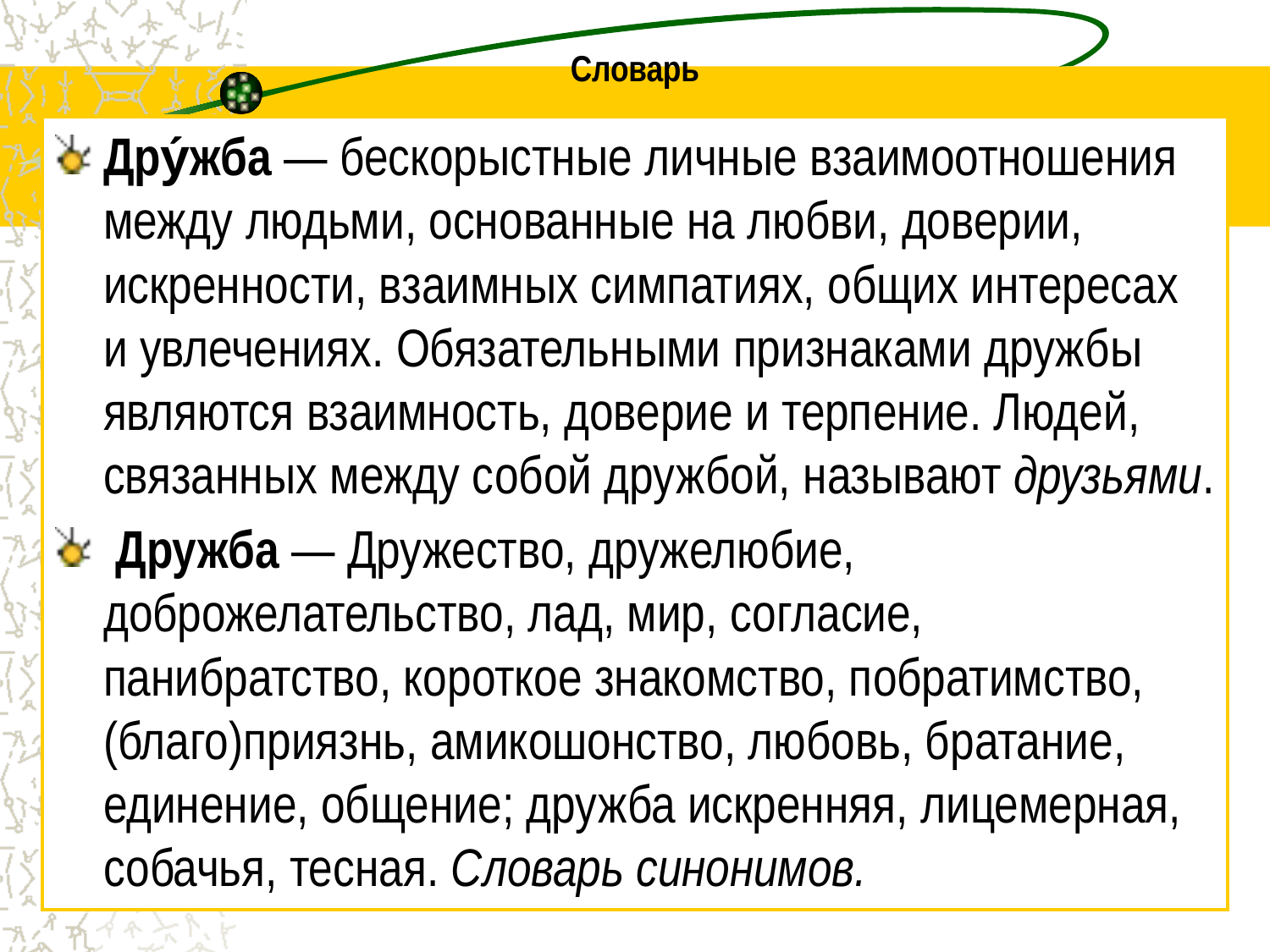

# Словарь
Дру́жба — бескорыстные личные взаимоотношения между людьми, основанные на любви, доверии, искренности, взаимных симпатиях, общих интересах и увлечениях. Обязательными признаками дружбы являются взаимность, доверие и терпение. Людей, связанных между собой дружбой, называют друзьями.
 Дружба — Дружество, дружелюбие, доброжелательство, лад, мир, согласие, панибратство, короткое знакомство, побратимство, (благо)приязнь, амикошонство, любовь, братание, единение, общение; дружба искренняя, лицемерная, собачья, тесная. Словарь синонимов.